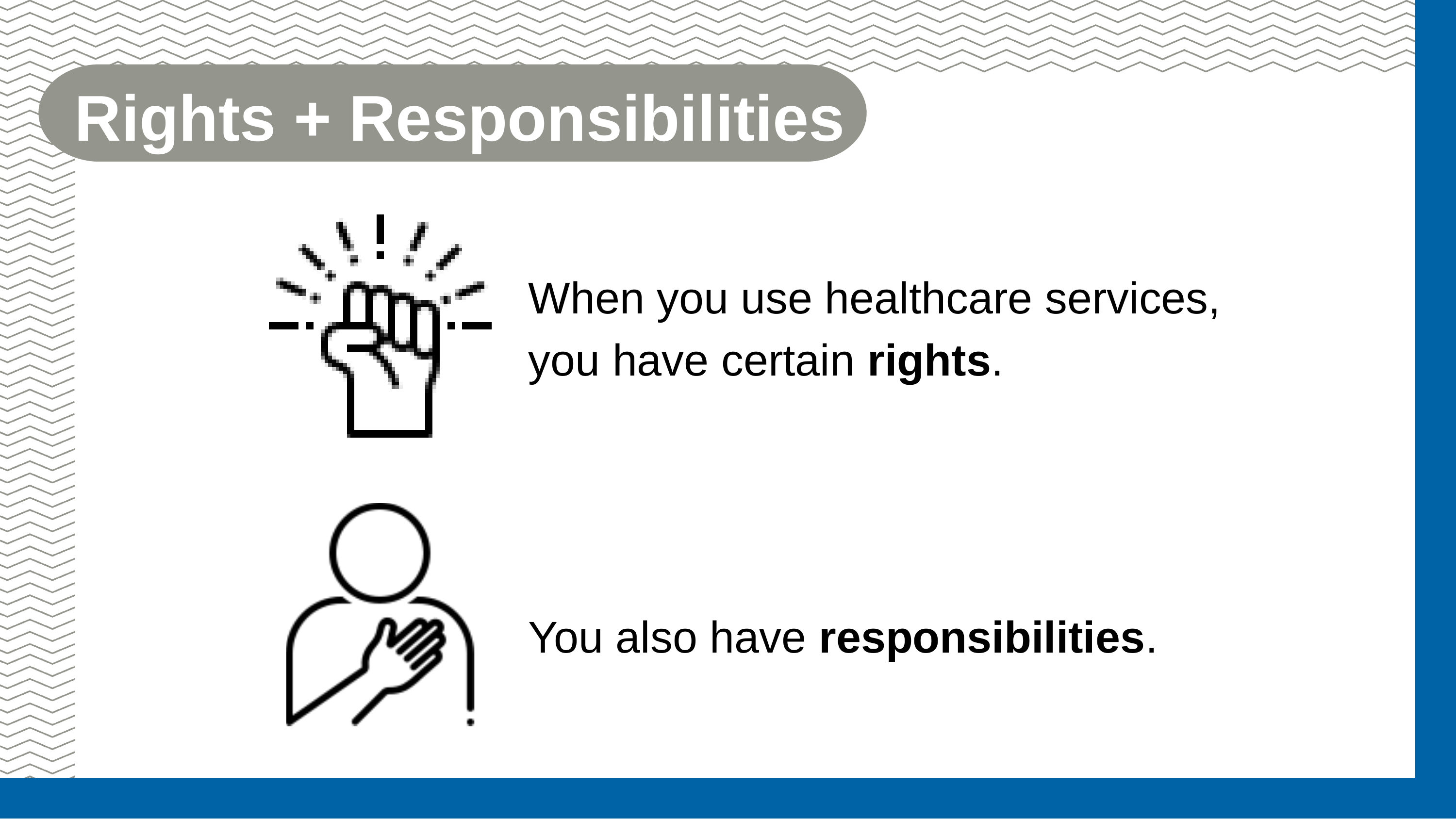

Rights + Responsibilities

When you use healthcare services, you have certain rights.

You also have responsibilities.